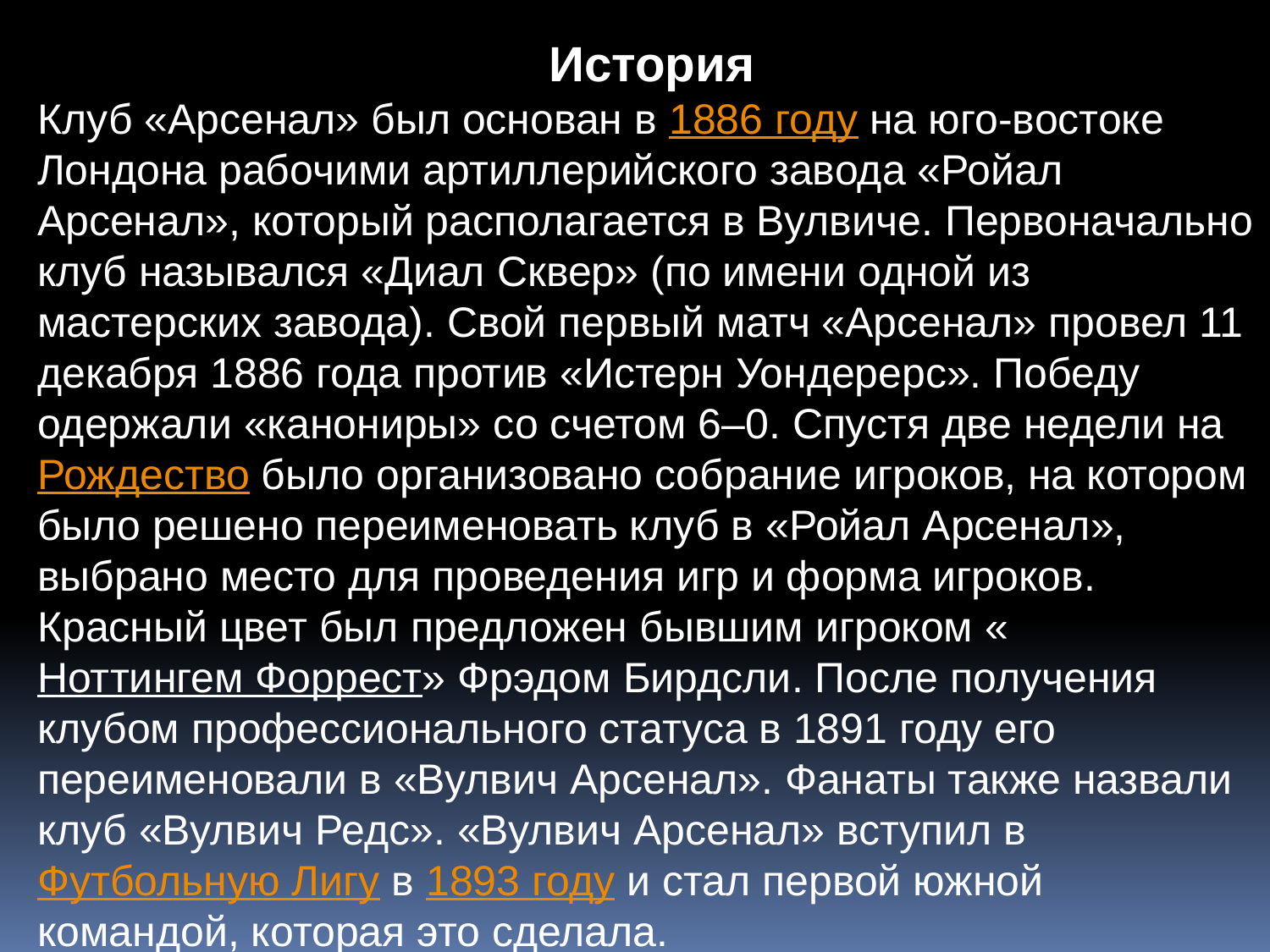

История
Клуб «Арсенал» был основан в 1886 году на юго-востоке Лондона рабочими артиллерийского завода «Ройал Арсенал», который располагается в Вулвиче. Первоначально клуб назывался «Диал Сквер» (по имени одной из мастерских завода). Свой первый матч «Арсенал» провел 11 декабря 1886 года против «Истерн Уондерерс». Победу одержали «канониры» со счетом 6–0. Спустя две недели на Рождество было организовано собрание игроков, на котором было решено переименовать клуб в «Ройал Арсенал», выбрано место для проведения игр и форма игроков. Красный цвет был предложен бывшим игроком «Ноттингем Форрест» Фрэдом Бирдсли. После получения клубом профессионального статуса в 1891 году его переименовали в «Вулвич Арсенал». Фанаты также назвали клуб «Вулвич Редс». «Вулвич Арсенал» вступил в Футбольную Лигу в 1893 году и стал первой южной командой, которая это сделала.